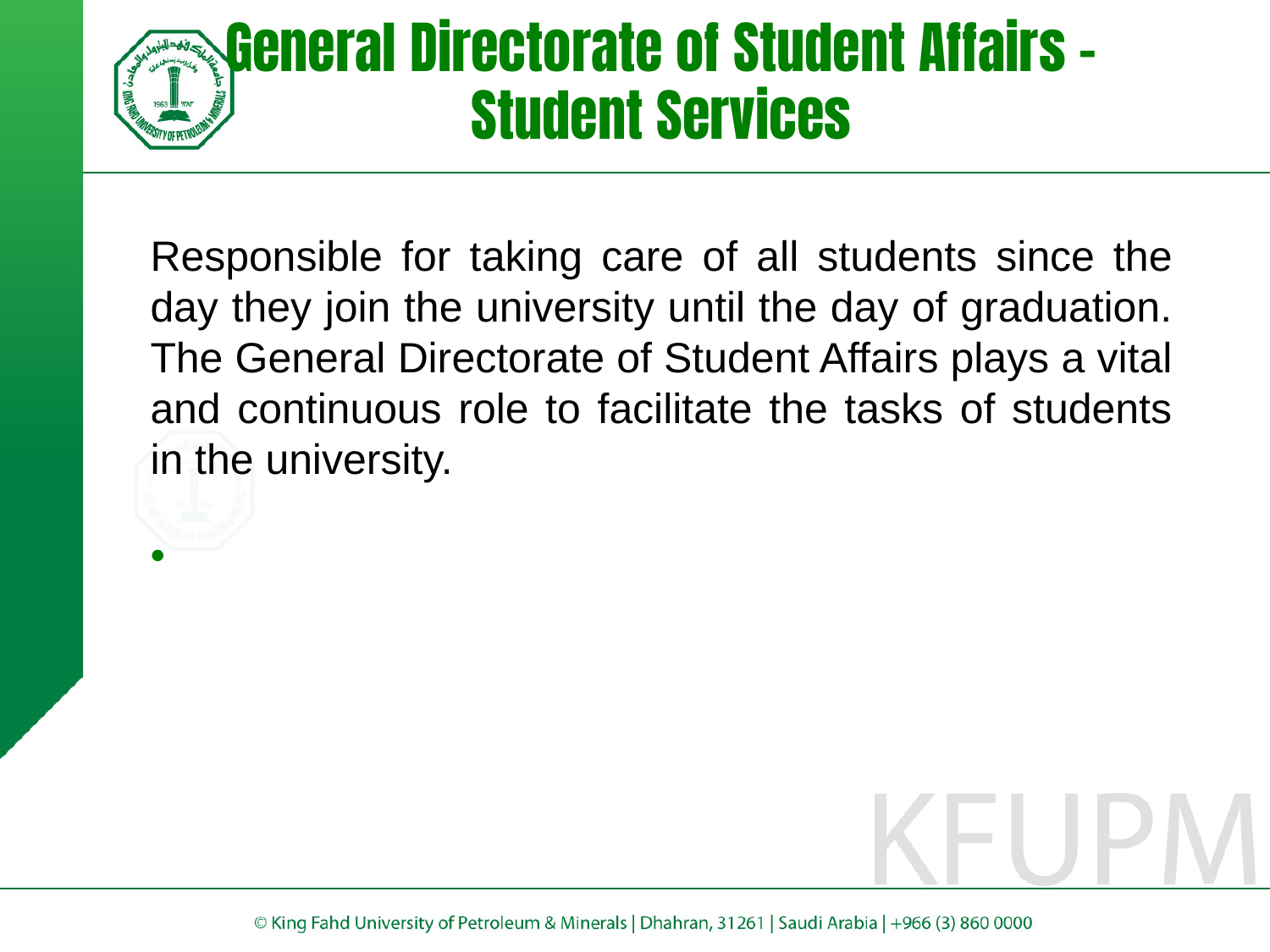

# General Directorate of Student Affairs - Student Services
Responsible for taking care of all students since the day they join the university until the day of graduation. The General Directorate of Student Affairs plays a vital and continuous role to facilitate the tasks of students in the university.